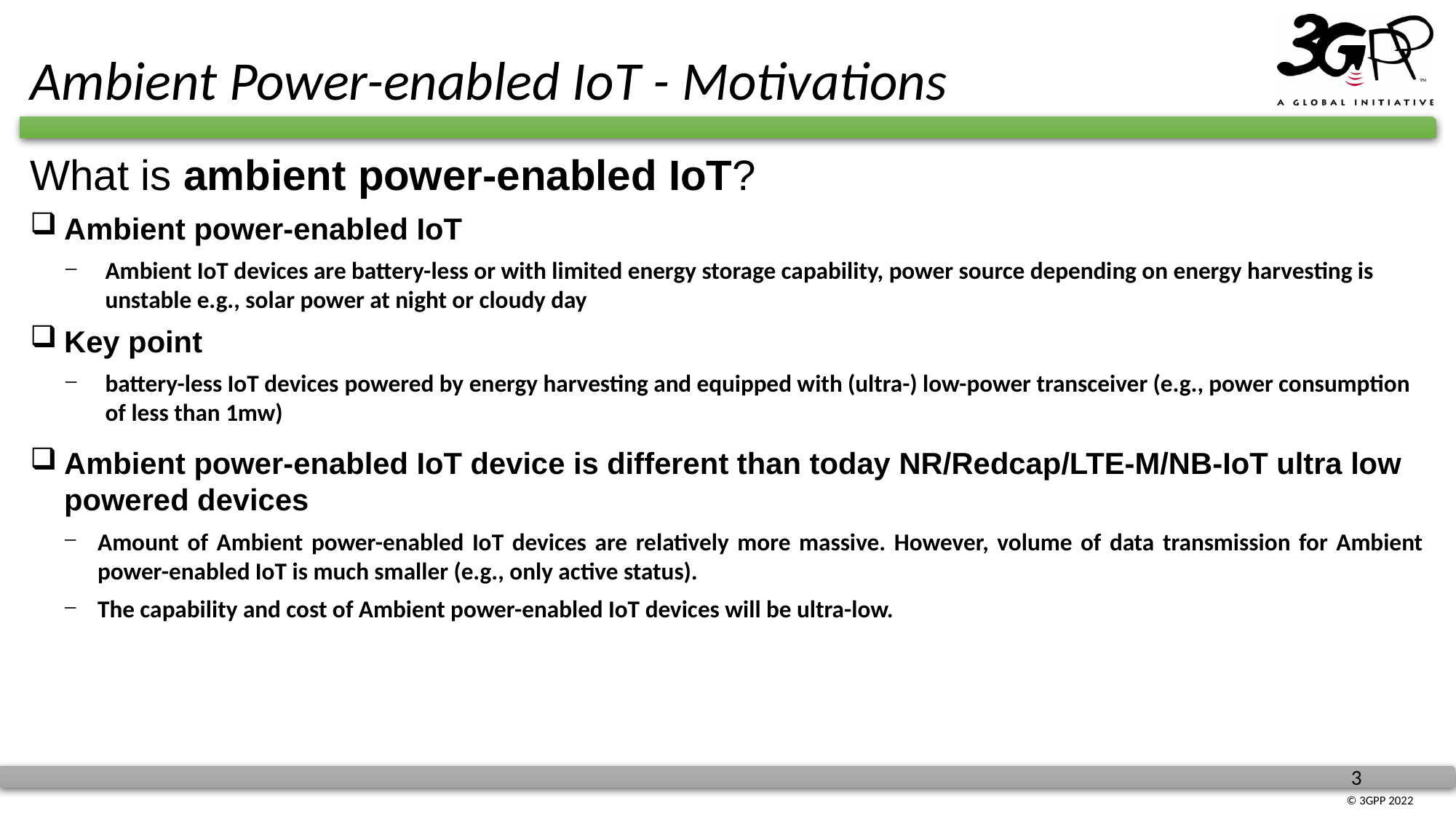

# Ambient Power-enabled IoT - Motivations
What is ambient power-enabled IoT?
Ambient power-enabled IoT
Ambient IoT devices are battery-less or with limited energy storage capability, power source depending on energy harvesting is unstable e.g., solar power at night or cloudy day
Key point
battery-less IoT devices powered by energy harvesting and equipped with (ultra-) low-power transceiver (e.g., power consumption of less than 1mw)
Ambient power-enabled IoT device is different than today NR/Redcap/LTE-M/NB-IoT ultra low powered devices
Amount of Ambient power-enabled IoT devices are relatively more massive. However, volume of data transmission for Ambient power-enabled IoT is much smaller (e.g., only active status).
The capability and cost of Ambient power-enabled IoT devices will be ultra-low.